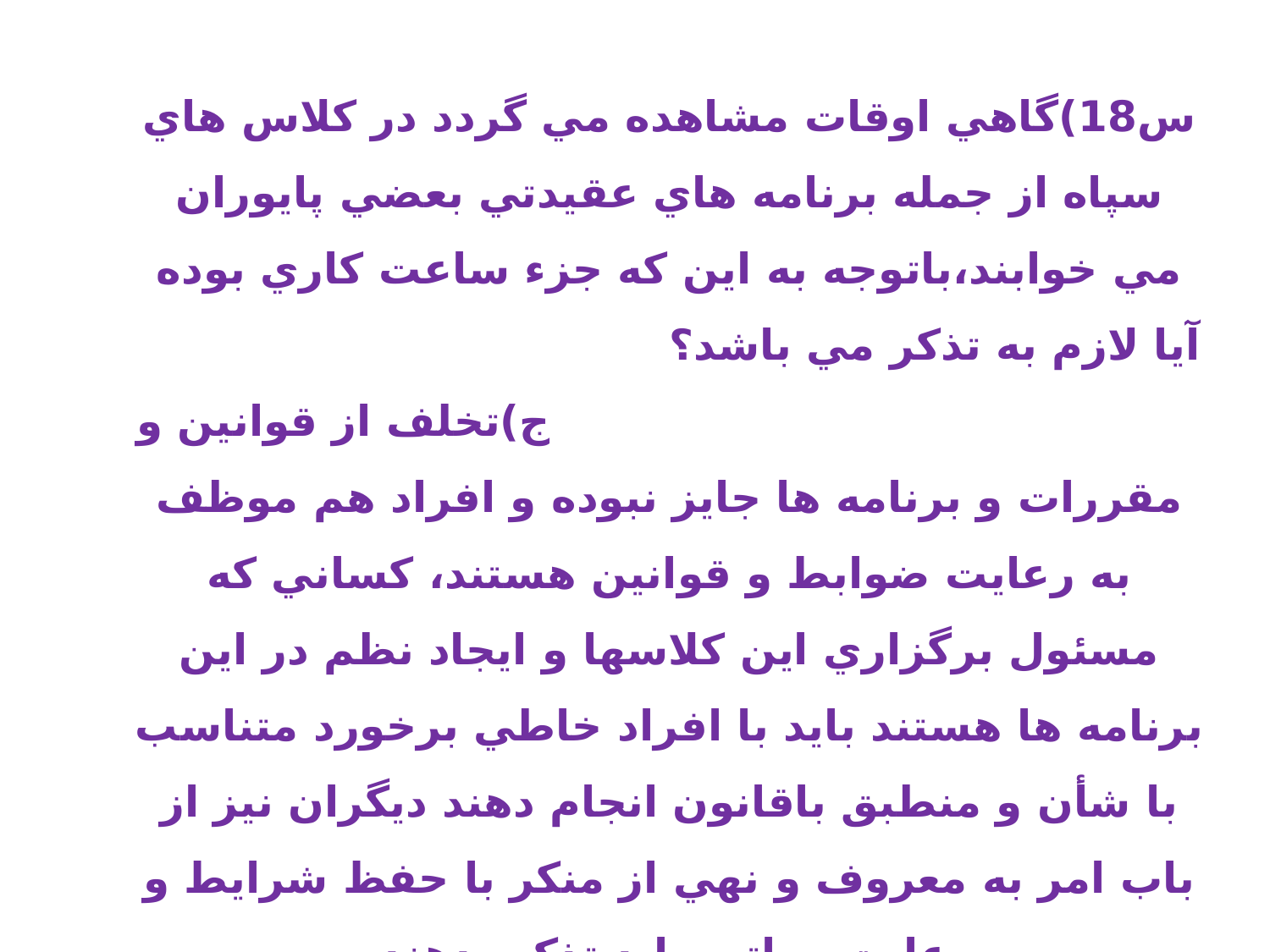

2) فحش دادن در فضای دوستانه مجازی با انگیزه شوخی، چنانچه موجب ایذاء و یا اشاعه فحشاء و یا مفسده قابل توجه دیگری شود جایز نیست. ( 865432 همان   17/2/1397)

س18)گاهي اوقات مشاهده مي گردد در كلاس هاي سپاه از جمله برنامه هاي عقيدتي بعضي پايوران مي خوابند،باتوجه به اين كه جزء ساعت كاري بوده آيا لازم به تذكر مي باشد؟                                                                                 ج)تخلف از قوانين و مقررات و برنامه ها جايز نبوده و افراد هم موظف به رعايت ضوابط و قوانين هستند، كساني كه مسئول برگزاري اين كلاسها و ايجاد نظم در اين برنامه ها هستند بايد با افراد خاطي برخورد متناسب با شأن و منطبق باقانون انجام دهند ديگران نيز از باب امر به معروف و نهي از منكر با حفظ شرايط و رعايت مراتب بايد تذكر بدهند.
س19) خواندن قرآن در حال سخنراني سخنران چه حكمي دارد ؟                                                                             ج) كاركنان موظف به عمل برنامه‌هاي ابلاغي و شركت در آنان مي‌باشند و پرداختن به امور ديگر اگر مانع انجام وظيفه شود اشكال دارد.